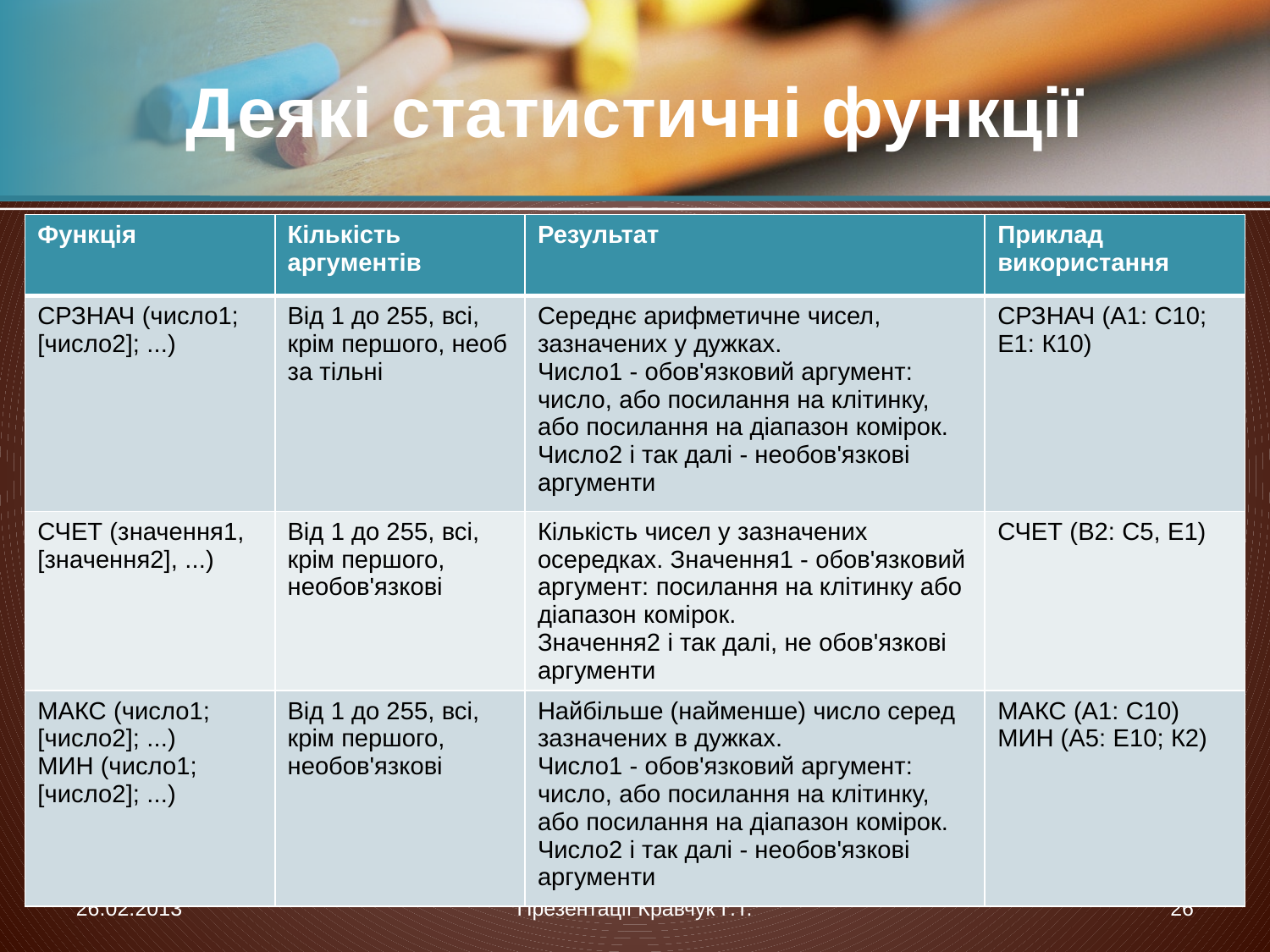

# Деякі статистичні функції
| Функція | Кількість аргументів | Результат | Приклад використання |
| --- | --- | --- | --- |
| СРЗНАЧ (число1; [число2]; ...) | Від 1 до 255, всі, крім першого, необ за тільні | Середнє арифметичне чисел, зазначених у дужках. Число1 - обов'язковий аргумент: число, або посилання на клітинку, або посилання на діапазон комірок. Число2 і так далі - необов'язкові аргументи | СРЗНАЧ (А1: С10; Е1: К10) |
| СЧЕТ (значення1, [значення2], ...) | Від 1 до 255, всі, крім першого, необов'язкові | Кількість чисел у зазначених осередках. Значення1 - обов'язковий аргумент: посилання на клітинку або діапазон комірок. Значення2 і так далі, не обов'язкові аргументи | СЧЕТ (В2: С5, Е1) |
| МАКС (число1; [число2]; ...) МИН (число1; [число2]; ...) | Від 1 до 255, всі, крім першого, необов'язкові | Найбільше (найменше) число серед зазначених в дужках. Число1 - обов'язковий аргумент: число, або посилання на клітинку, або посилання на діапазон комірок. Число2 і так далі - необов'язкові аргументи | МАКС (А1: С10) МИН (А5: Е10; К2) |
26.02.2013
Презентації Кравчук Г.Т.
26